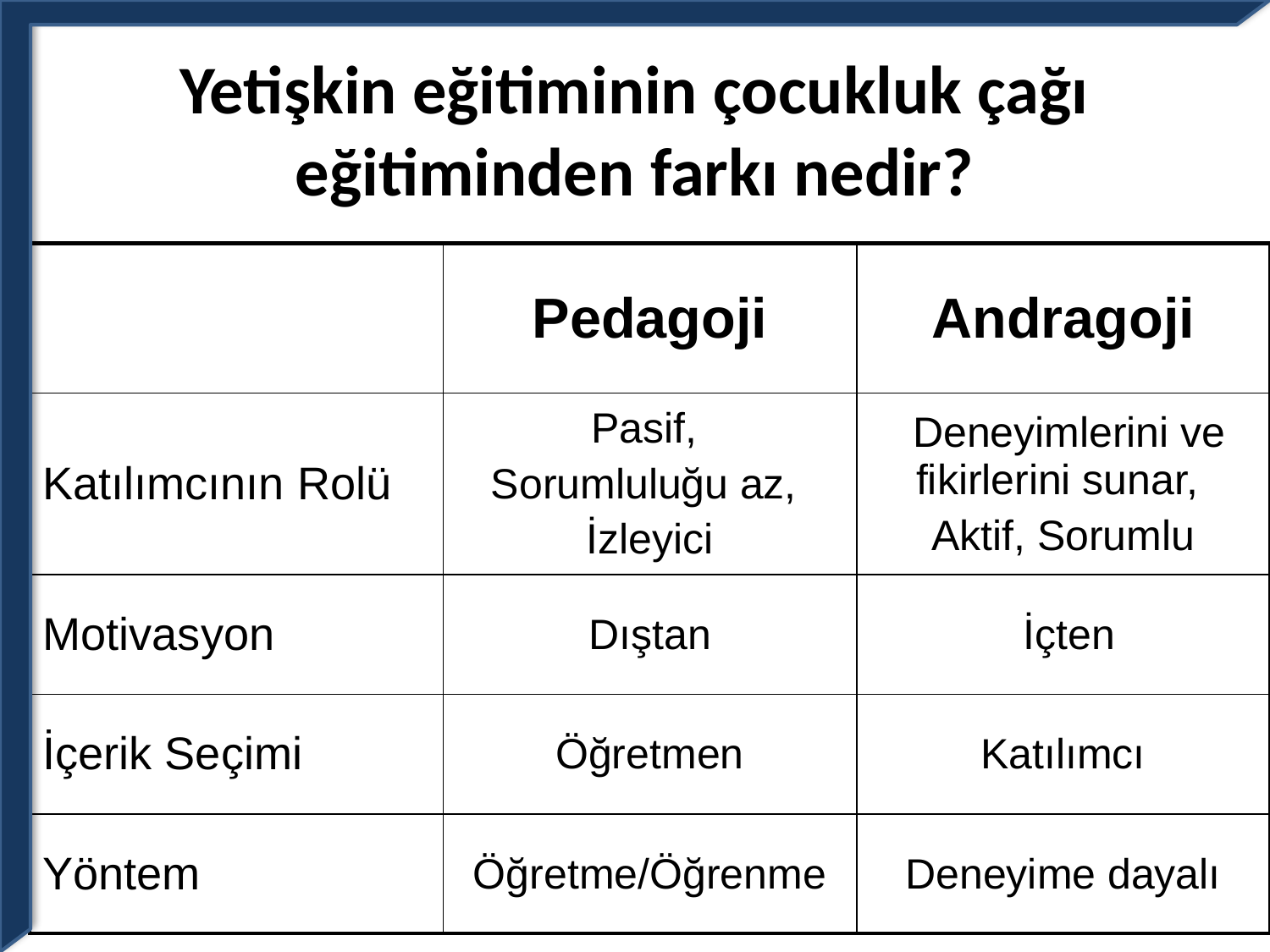

# Yetişkin eğitiminin çocukluk çağı eğitiminden farkı nedir?
|  | Pedagoji | Andragoji |
| --- | --- | --- |
| Katılımcının Rolü | Pasif, Sorumluluğu az, İzleyici | Deneyimlerini ve fikirlerini sunar, Aktif, Sorumlu |
| Motivasyon | Dıştan | İçten |
| İçerik Seçimi | Öğretmen | Katılımcı |
| Yöntem | Öğretme/Öğrenme | Deneyime dayalı |
16